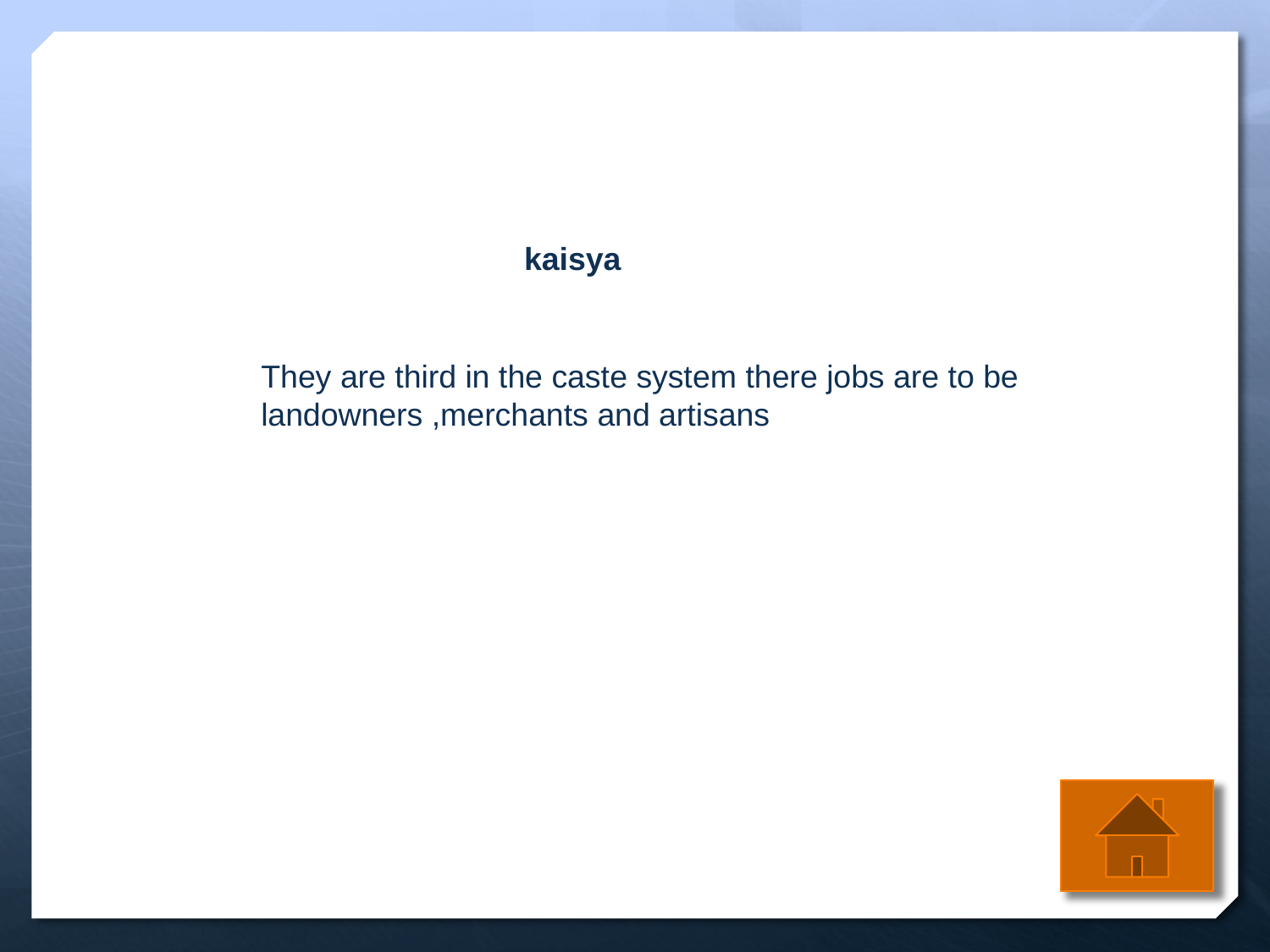

kaisya
They are third in the caste system there jobs are to be landowners ,merchants and artisans